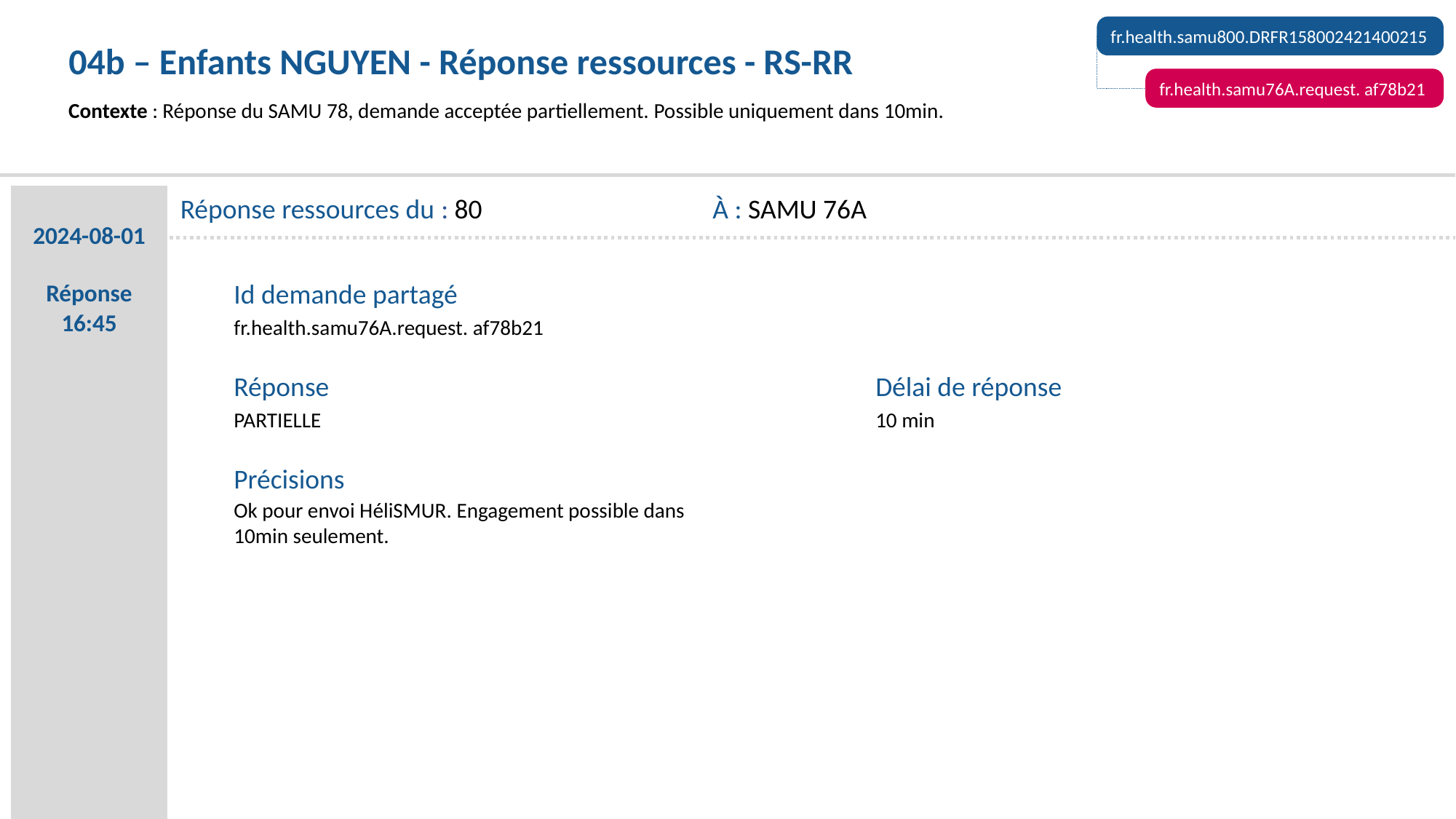

fr.health.samu800.DRFR158002421400215
04b – Enfants NGUYEN - Réponse ressources - RS-RR
fr.health.samu76A.request. af78b21
Contexte : Réponse du SAMU 78, demande acceptée partiellement. Possible uniquement dans 10min.

2024-08-01

Réponse 16:45

Réponse ressources du : 80
À : SAMU 76A
Id demande partagé
fr.health.samu76A.request. af78b21
Réponse
Délai de réponse
PARTIELLE
10 min
Précisions
Ok pour envoi HéliSMUR. Engagement possible dans 10min seulement.